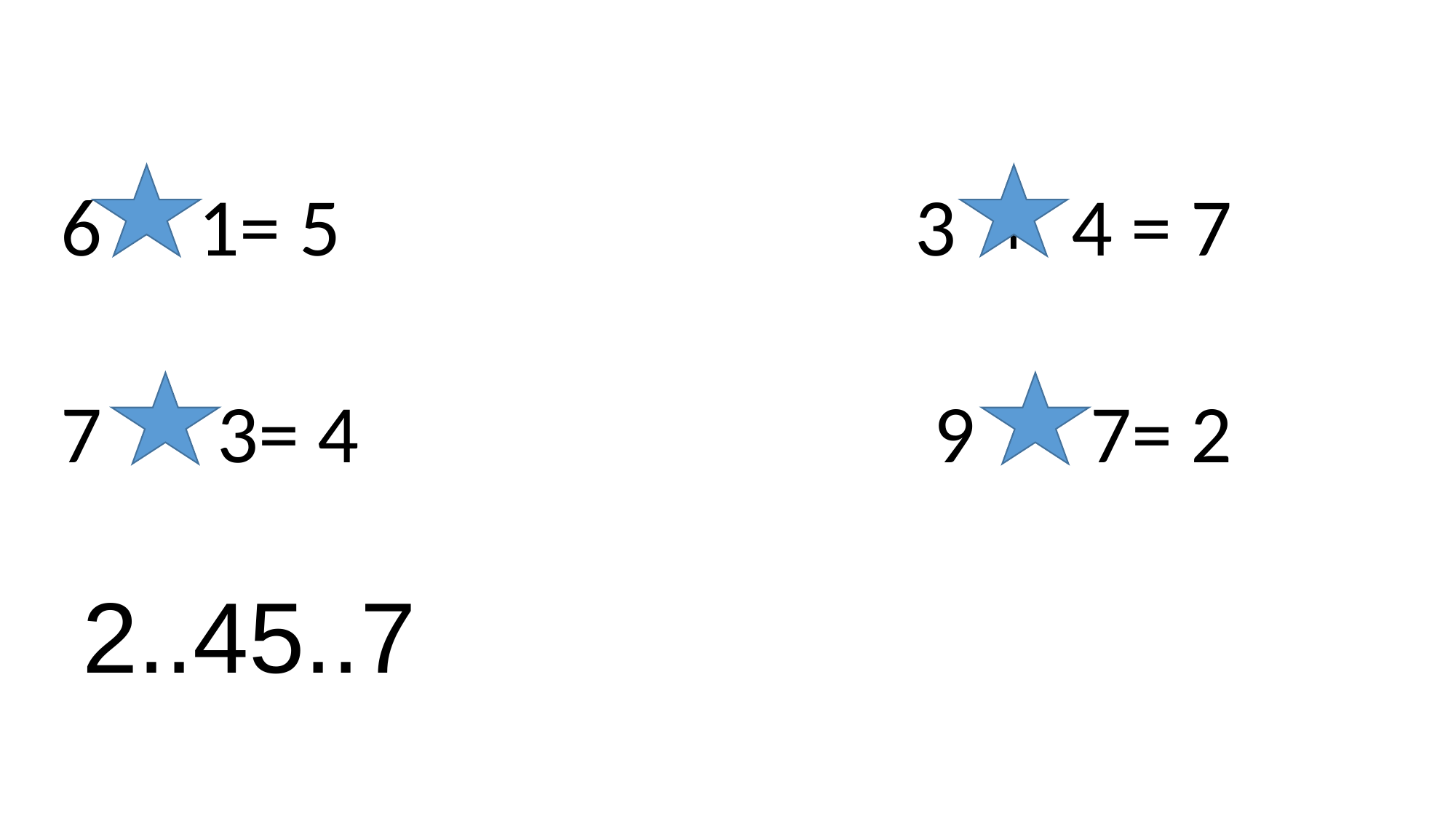

6 –  1= 5                               3  +  4 = 7

7  –  3= 4                               9  –  7= 2

2..45..7
6
8
3